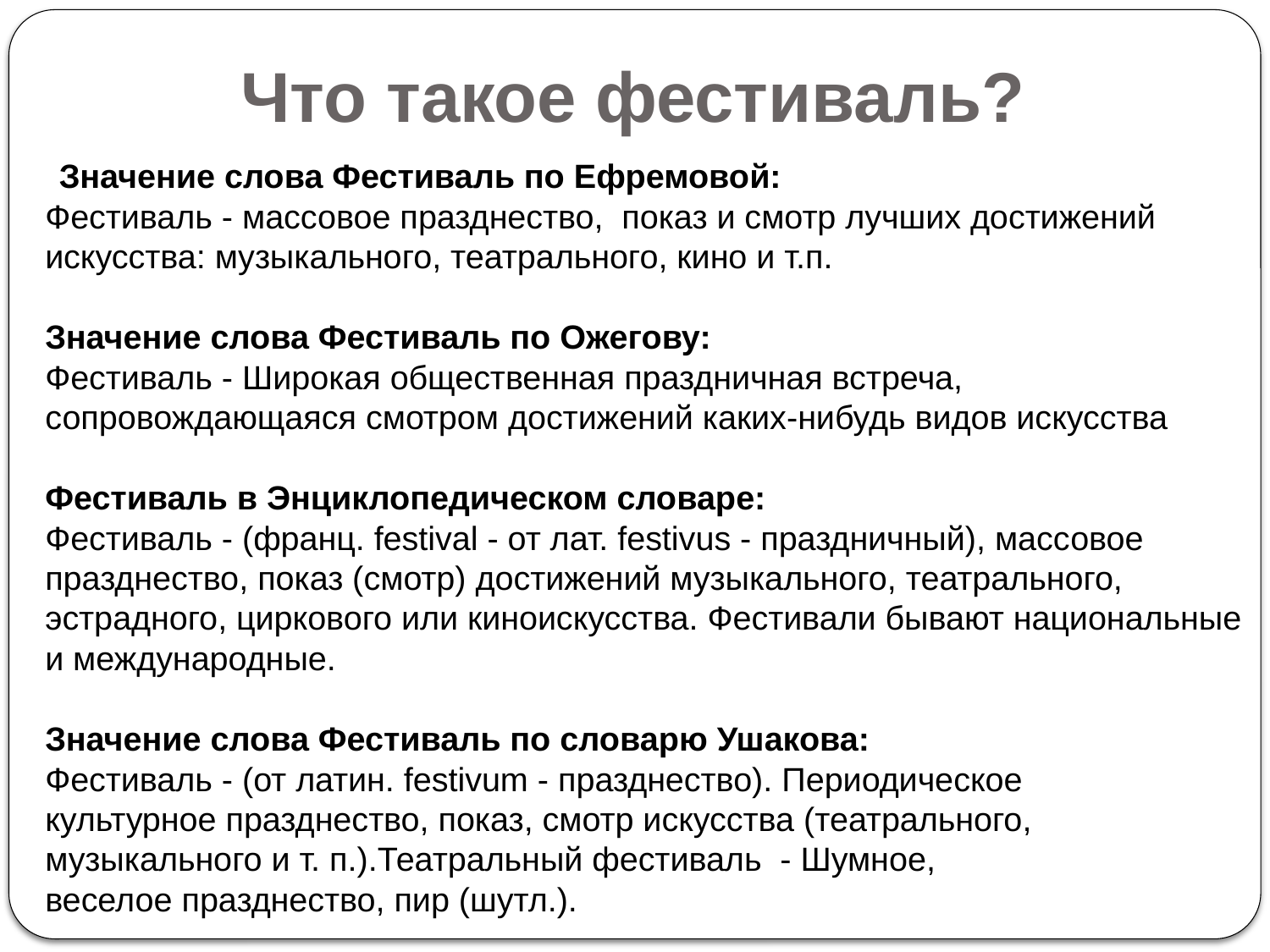

# Что такое фестиваль?
     Значение слова Фестиваль по Ефремовой:
Фестиваль - массовое празднество,  показ и смотр лучших достижений искусства: музыкального, театрального, кино и т.п. 
Значение слова Фестиваль по Ожегову:
Фестиваль - Широкая общественная праздничная встреча, сопровождающаяся смотром достижений каких-нибудь видов искусства 
Фестиваль в Энциклопедическом словаре:
Фестиваль - (франц. festival - от лат. festivus - праздничный), массовое празднество, показ (смотр) достижений музыкального, театрального, эстрадного, циркового или киноискусства. Фестивали бывают национальные и международные. 
Значение слова Фестиваль по словарю Ушакова:
Фестиваль - (от латин. festivum - празднество). Периодическое культурное празднество, показ, смотр искусства (театрального, музыкального и т. п.).Театральный фестиваль  - Шумное, веселое празднество, пир (шутл.).